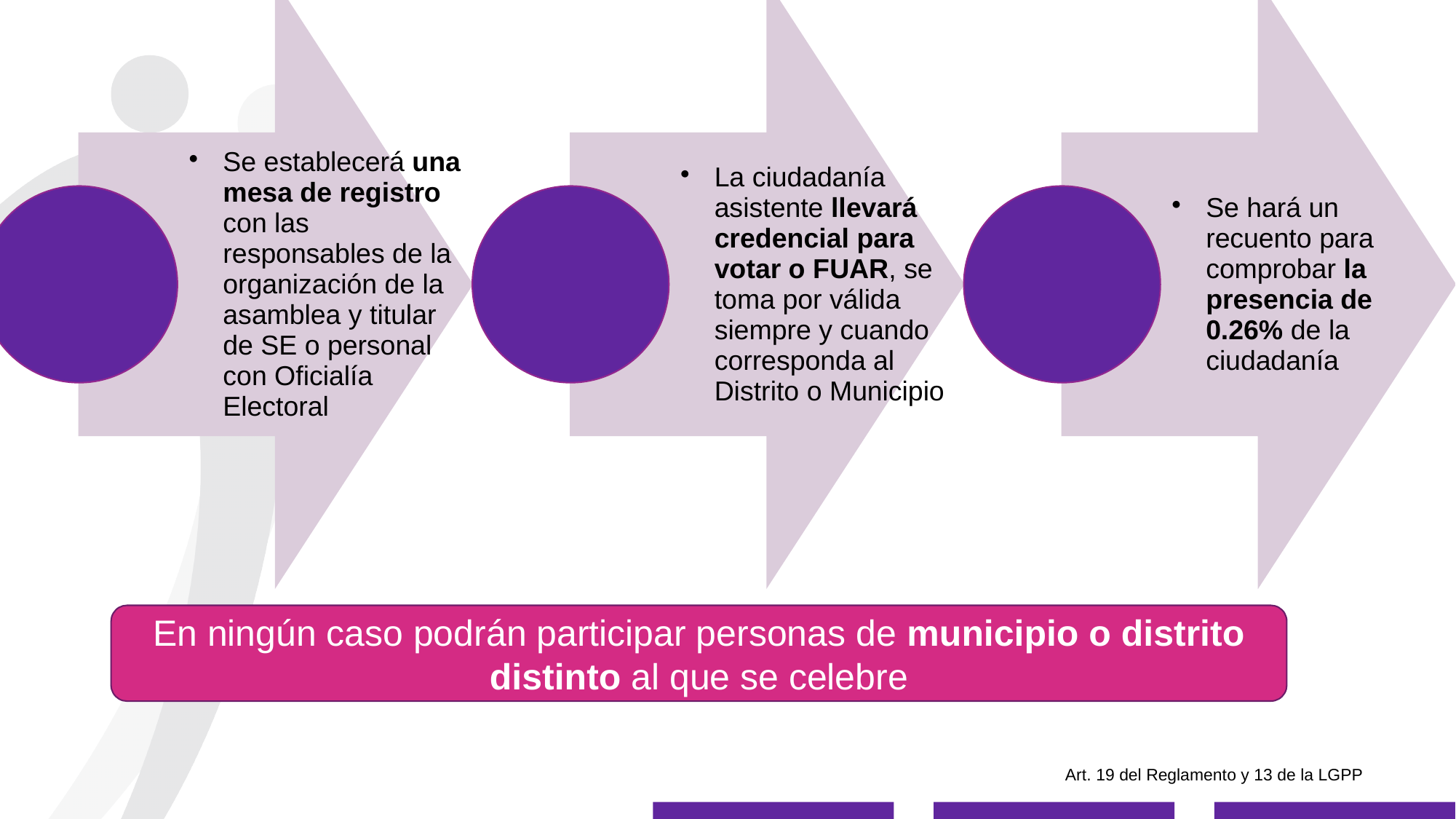

Se establecerá una mesa de registro con las responsables de la organización de la asamblea y titular de SE o personal con Oficialía Electoral
La ciudadanía asistente llevará credencial para votar o FUAR, se toma por válida siempre y cuando corresponda al Distrito o Municipio
Se hará un recuento para comprobar la presencia de 0.26% de la ciudadanía
En ningún caso podrán participar personas de municipio o distrito distinto al que se celebre
Art. 19 del Reglamento y 13 de la LGPP